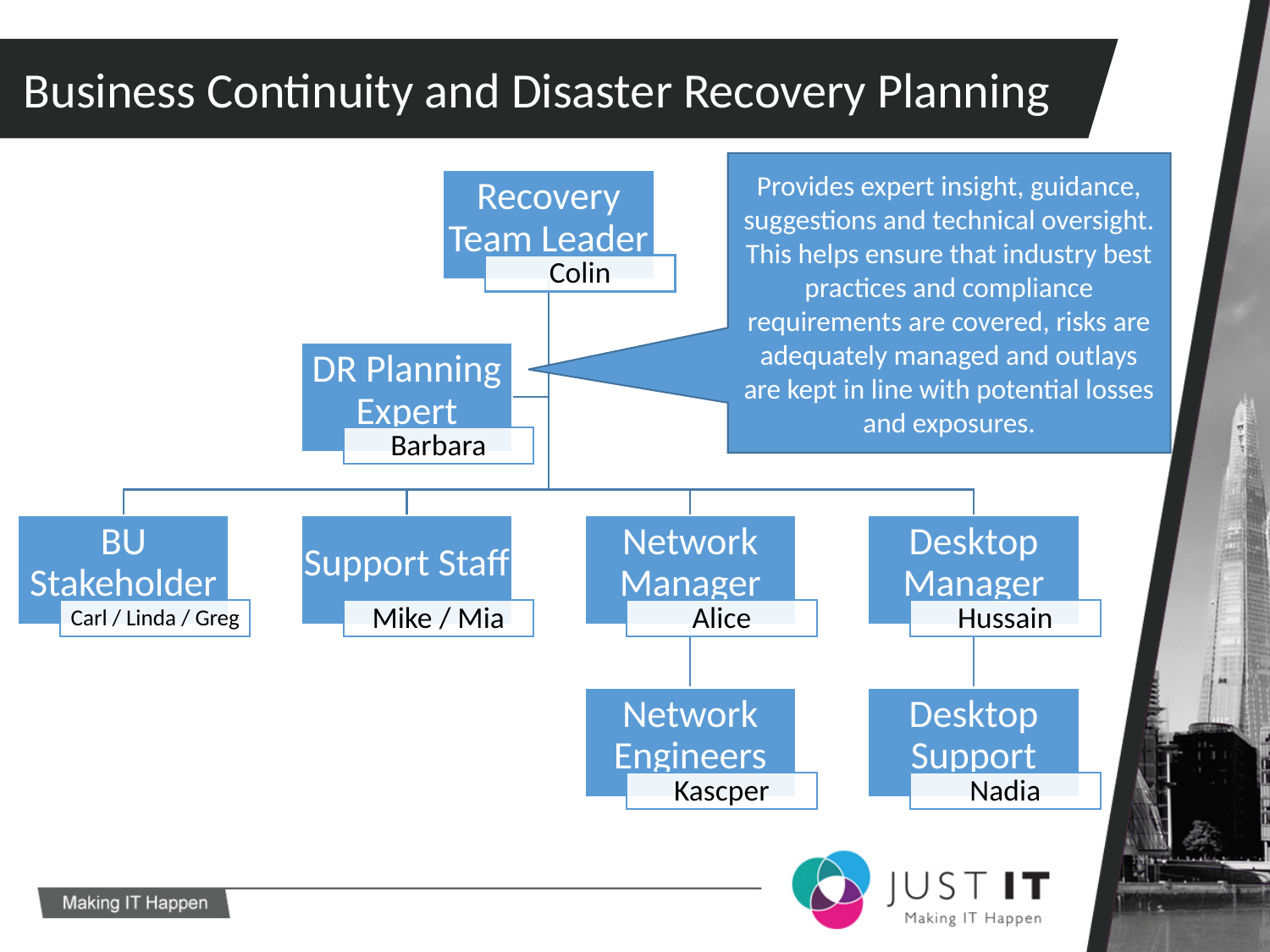

Business Continuity and Disaster Recovery Planning
Provides expert insight, guidance, suggestions and technical oversight. This helps ensure that industry best practices and compliance requirements are covered, risks are adequately managed and outlays are kept in line with potential losses and exposures.
Recovery Team Leader
Colin
BU Stakeholder
Carl / Linda / Greg
Support Staff
Mike / Mia
Network Manager
Alice
Network Engineers
Kascper
Desktop Manager
Hussain
Desktop Support
Nadia
DR Planning Expert
Barbara